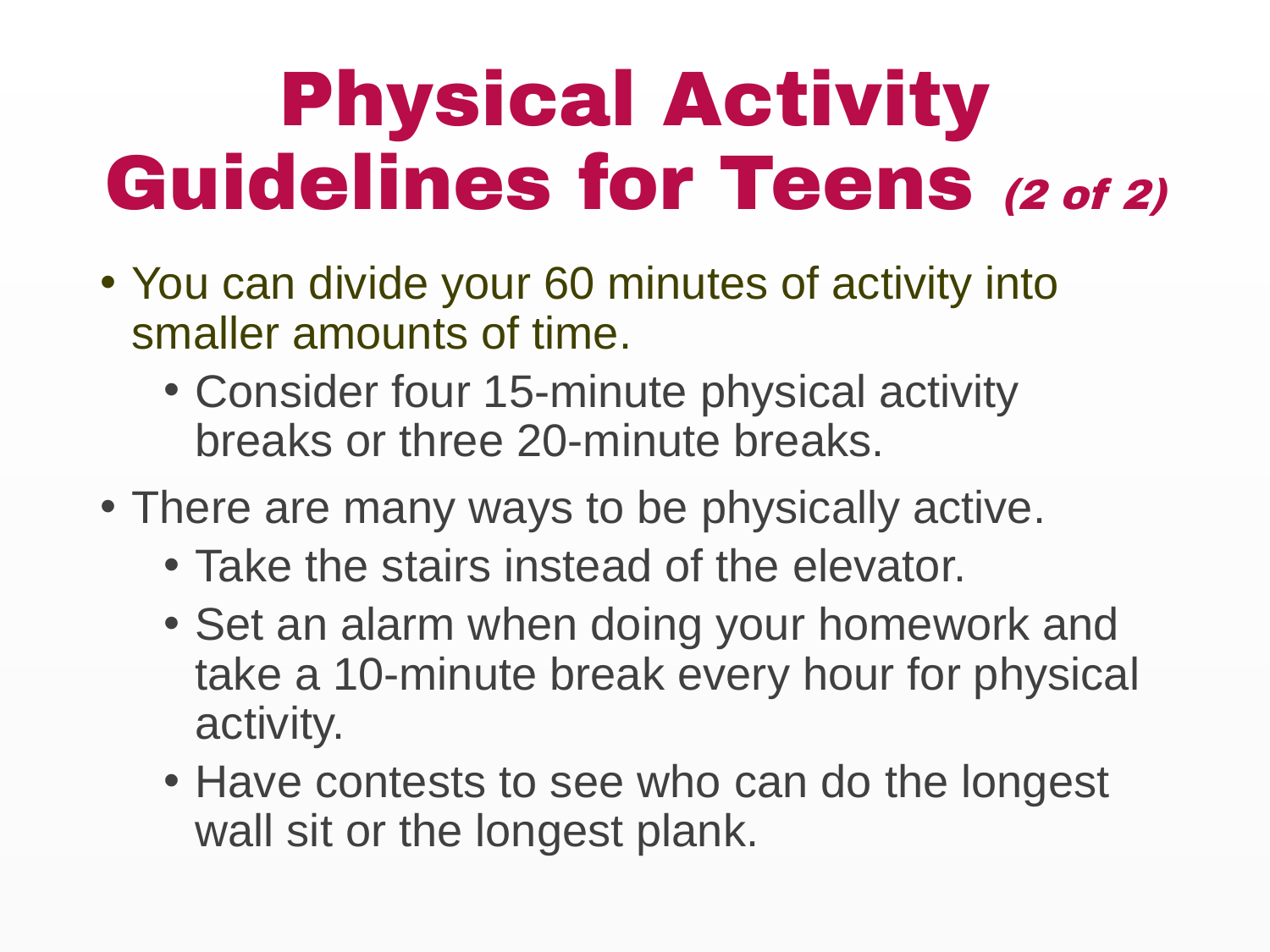

# Physical Activity Guidelines for Teens (2 of 2)
You can divide your 60 minutes of activity into smaller amounts of time.
Consider four 15-minute physical activity breaks or three 20-minute breaks.
There are many ways to be physically active.
Take the stairs instead of the elevator.
Set an alarm when doing your homework and take a 10-minute break every hour for physical activity.
Have contests to see who can do the longest wall sit or the longest plank.